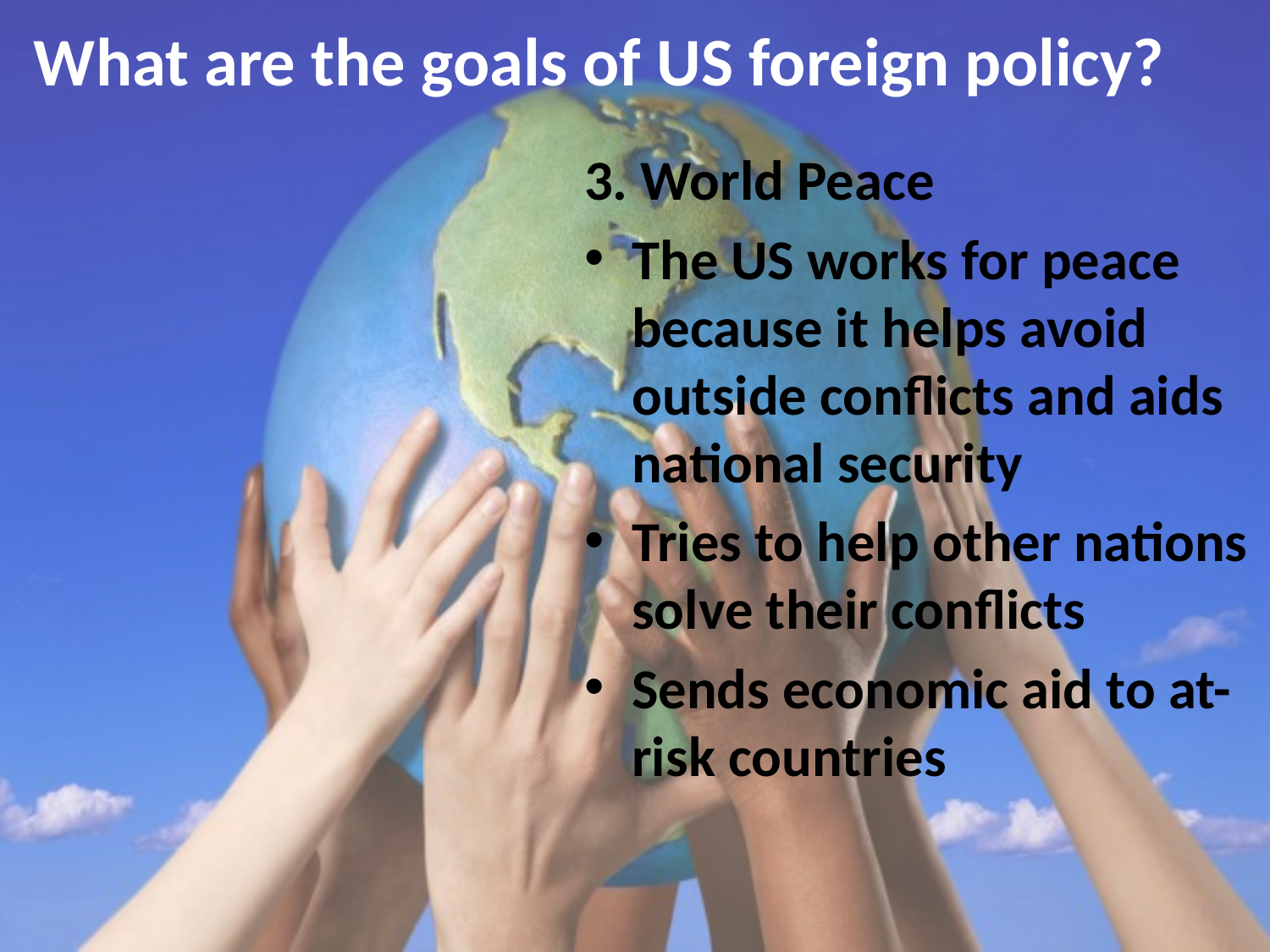

# What are the goals of US foreign policy?
3. World Peace
The US works for peace because it helps avoid outside conflicts and aids national security
Tries to help other nations solve their conflicts
Sends economic aid to at-risk countries